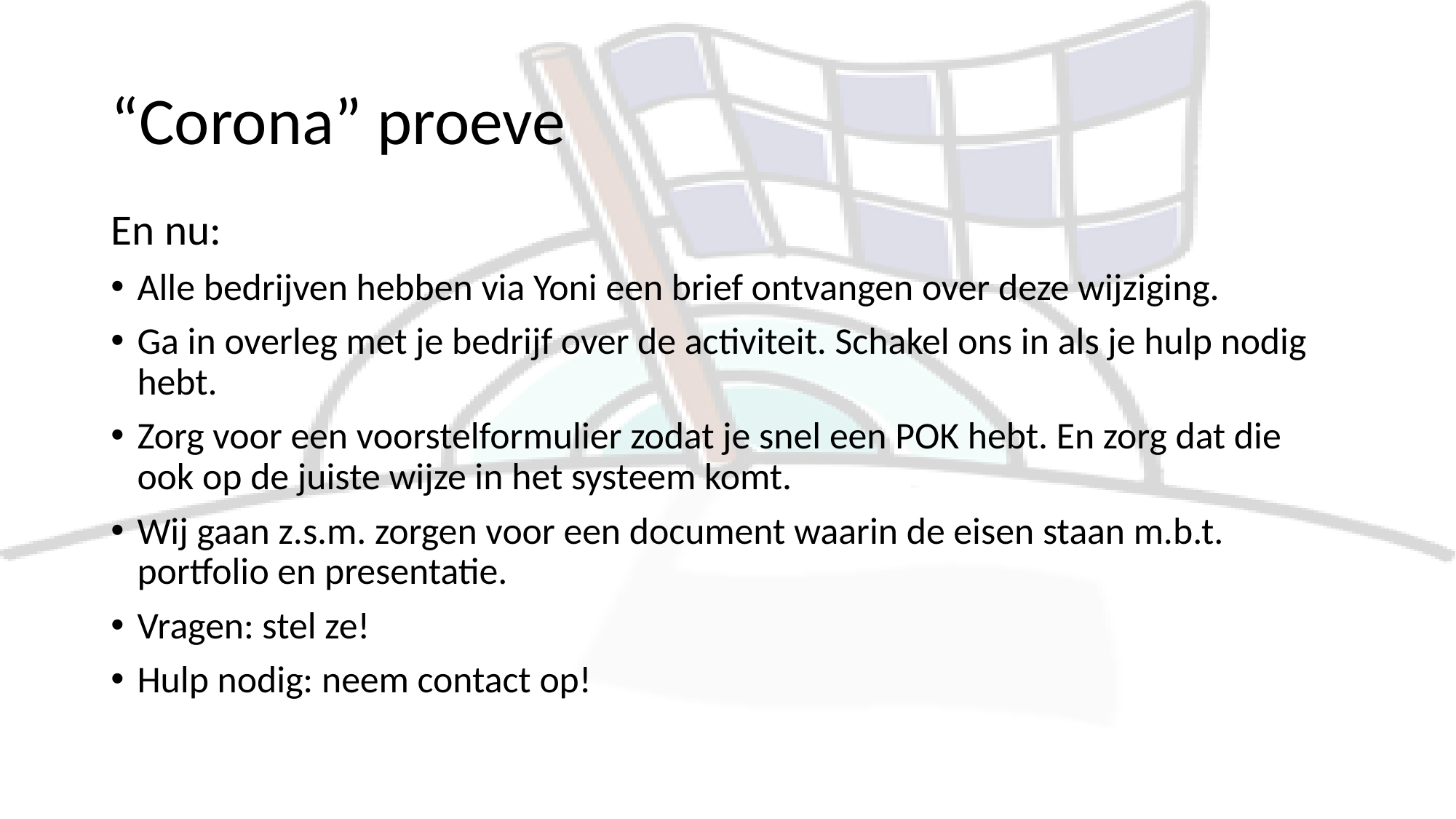

# “Corona” proeve
En nu:
Alle bedrijven hebben via Yoni een brief ontvangen over deze wijziging.
Ga in overleg met je bedrijf over de activiteit. Schakel ons in als je hulp nodig hebt.
Zorg voor een voorstelformulier zodat je snel een POK hebt. En zorg dat die ook op de juiste wijze in het systeem komt.
Wij gaan z.s.m. zorgen voor een document waarin de eisen staan m.b.t. portfolio en presentatie.
Vragen: stel ze!
Hulp nodig: neem contact op!